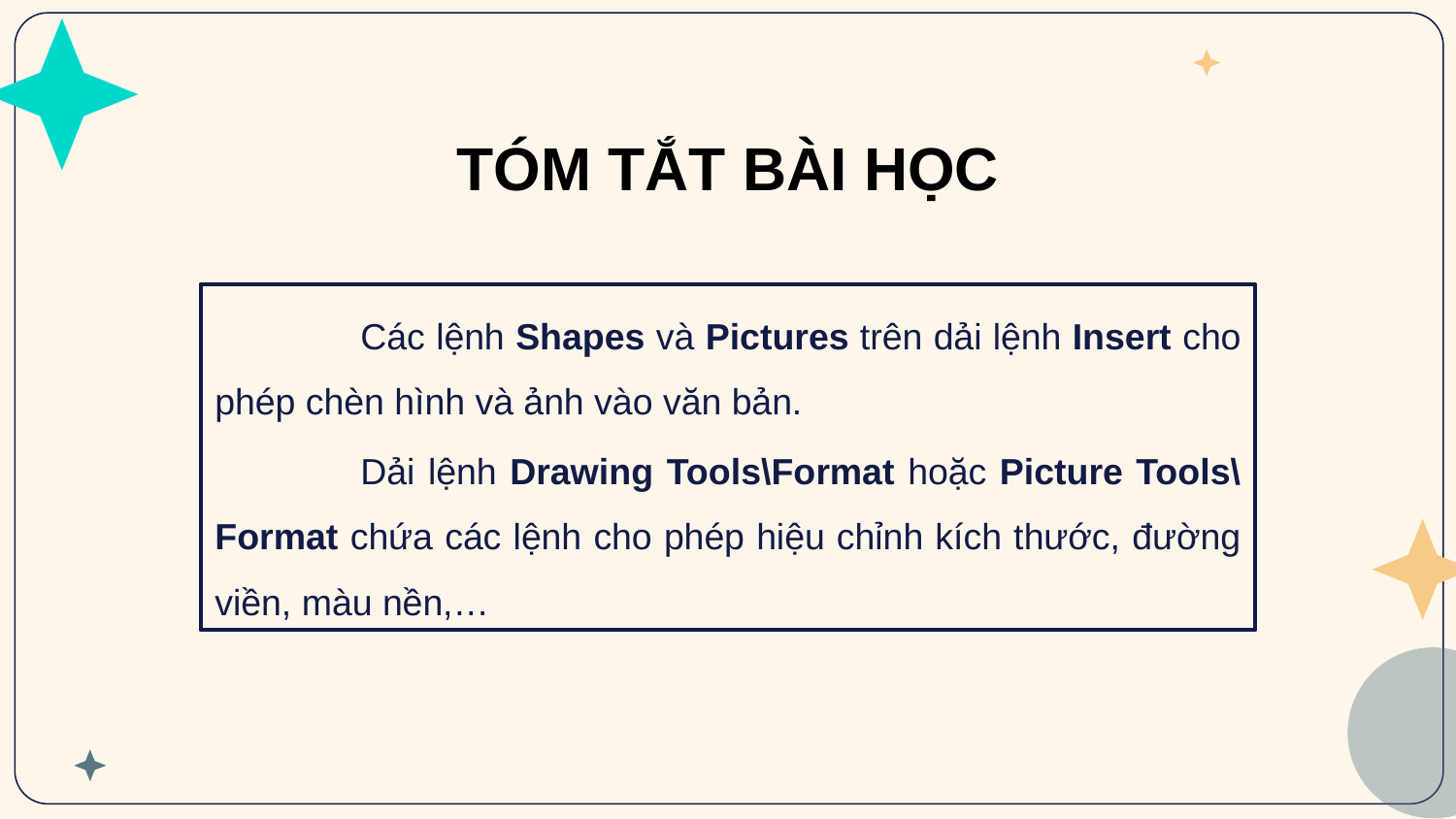

TÓM TẮT BÀI HỌC
	Các lệnh Shapes và Pictures trên dải lệnh Insert cho phép chèn hình và ảnh vào văn bản.
	Dải lệnh Drawing Tools\Format hoặc Picture Tools\Format chứa các lệnh cho phép hiệu chỉnh kích thước, đường viền, màu nền,…